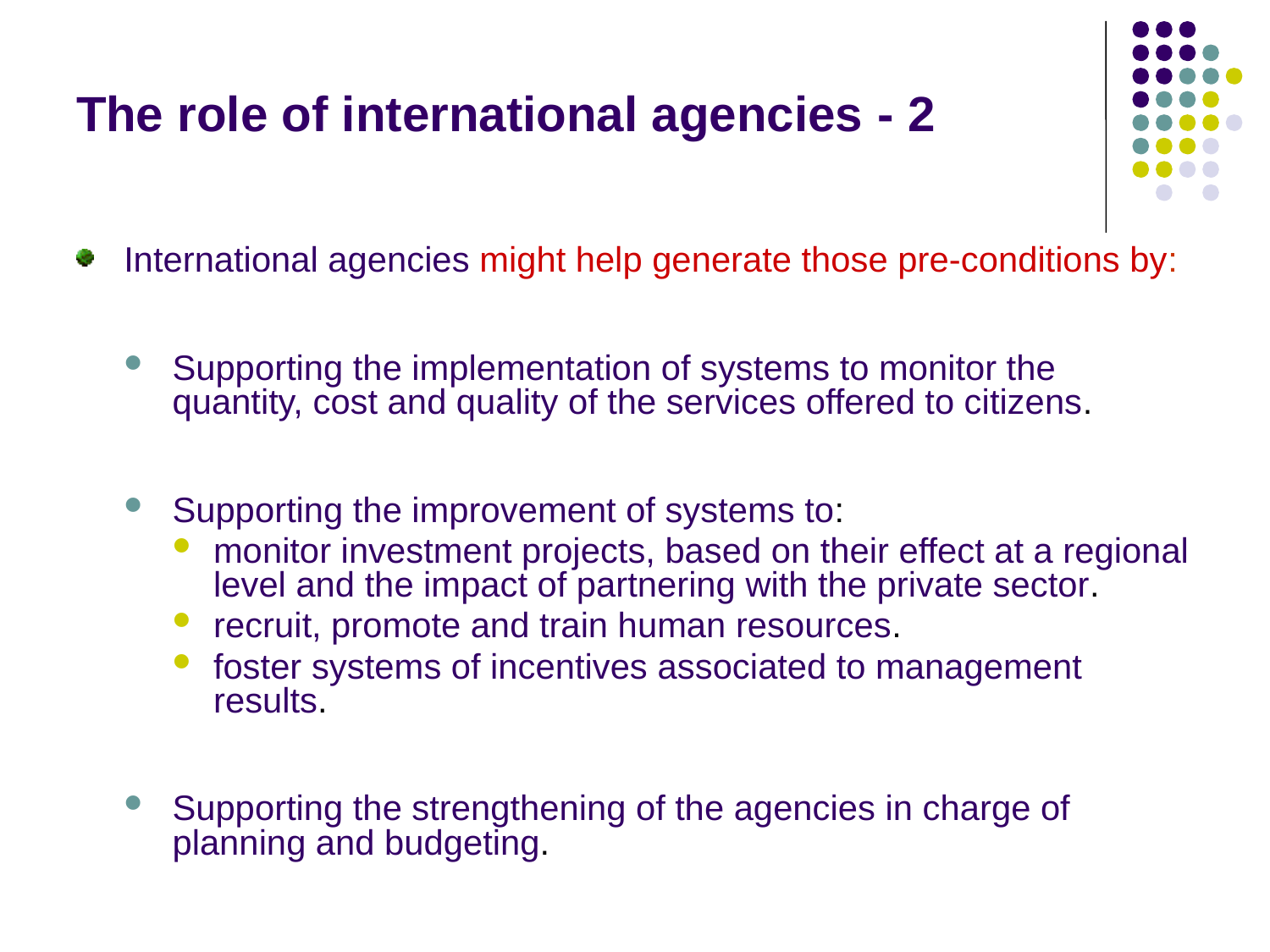

# The role of international agencies - 2
International agencies might help generate those pre-conditions by:

Supporting the implementation of systems to monitor the quantity, cost and quality of the services offered to citizens.

Supporting the improvement of systems to:
monitor investment projects, based on their effect at a regional level and the impact of partnering with the private sector.
recruit, promote and train human resources.
foster systems of incentives associated to management results.

Supporting the strengthening of the agencies in charge of planning and budgeting.